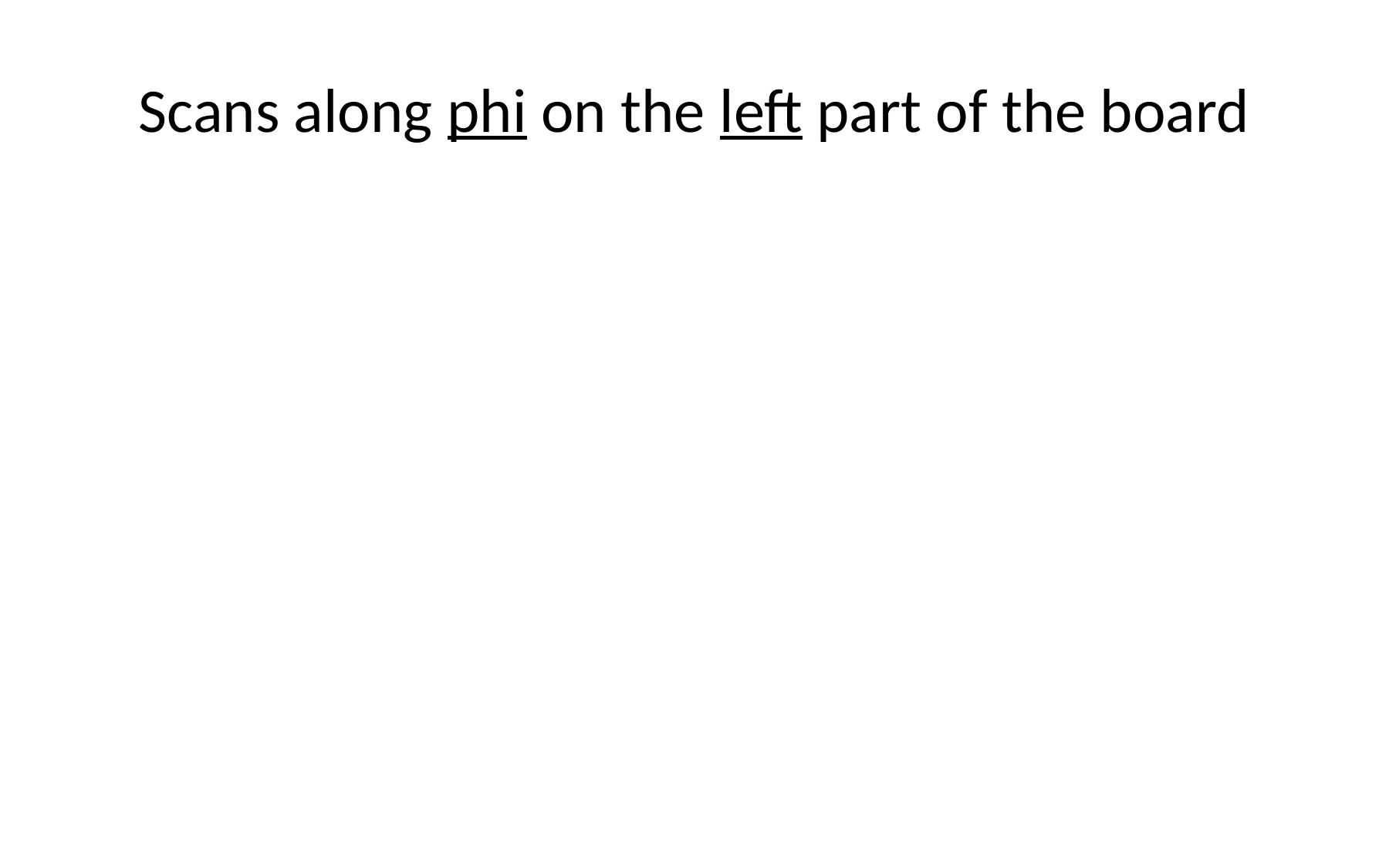

# Scans along phi on the left part of the board